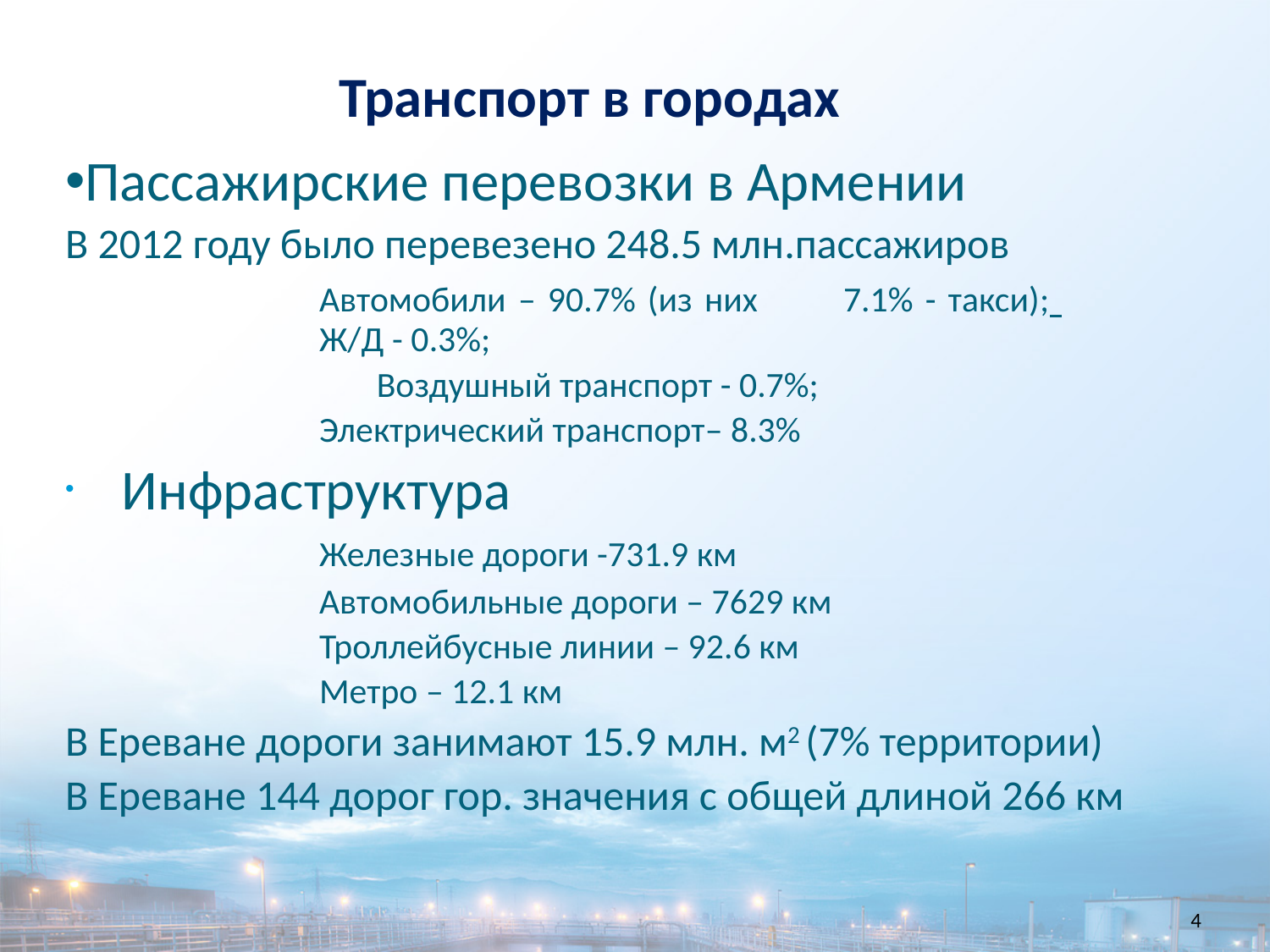

Транспорт в городах
Пассажирские перевозки в Армении
В 2012 году было перевезено 248.5 млн.пассажиров
		Автомобили – 90.7% (из них	7.1% - такси); 				Ж/Д - 0.3%;
	                Воздушный транспорт - 0.7%;
		Электрический транспорт– 8.3%
 Инфраструктура
		Железные дороги -731.9 км
		Автомобильные дороги – 7629 км
		Троллейбусные линии – 92.6 км
		Метро – 12.1 км
В Ереване дороги занимают 15.9 млн. м2 (7% территории)
В Ереване 144 дорог гор. значения с общей длиной 266 км

4